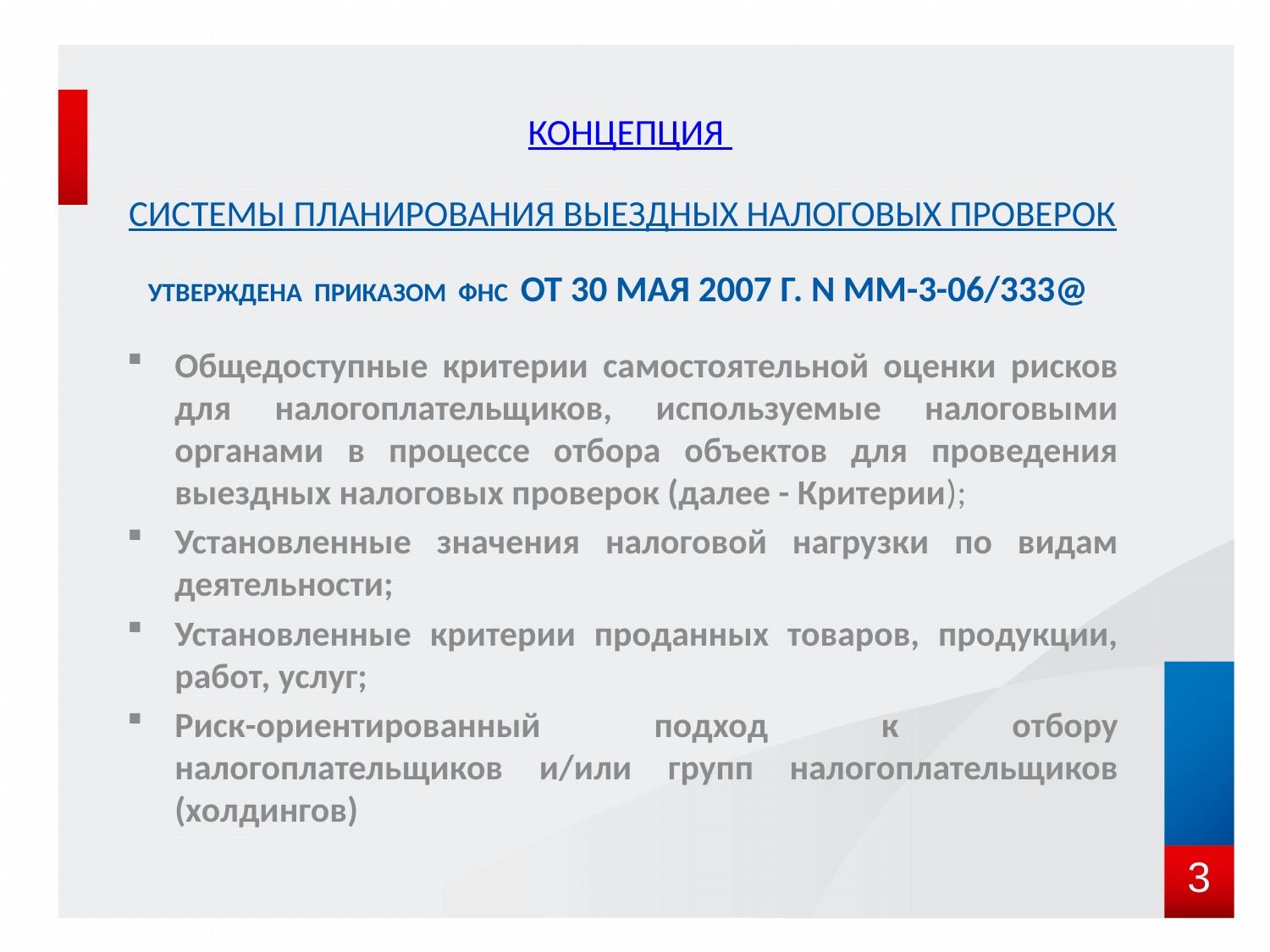

# Концепция системы планирования выездных налоговых проверок утверждена  Приказом  ФНС  от 30 мая 2007 г. N ММ-3-06/333@
Общедоступные критерии самостоятельной оценки рисков для налогоплательщиков, используемые налоговыми органами в процессе отбора объектов для проведения выездных налоговых проверок (далее - Критерии);
Установленные значения налоговой нагрузки по видам деятельности;
Установленные критерии проданных товаров, продукции, работ, услуг;
Риск-ориентированный подход к отбору налогоплательщиков и/или групп налогоплательщиков (холдингов)

3